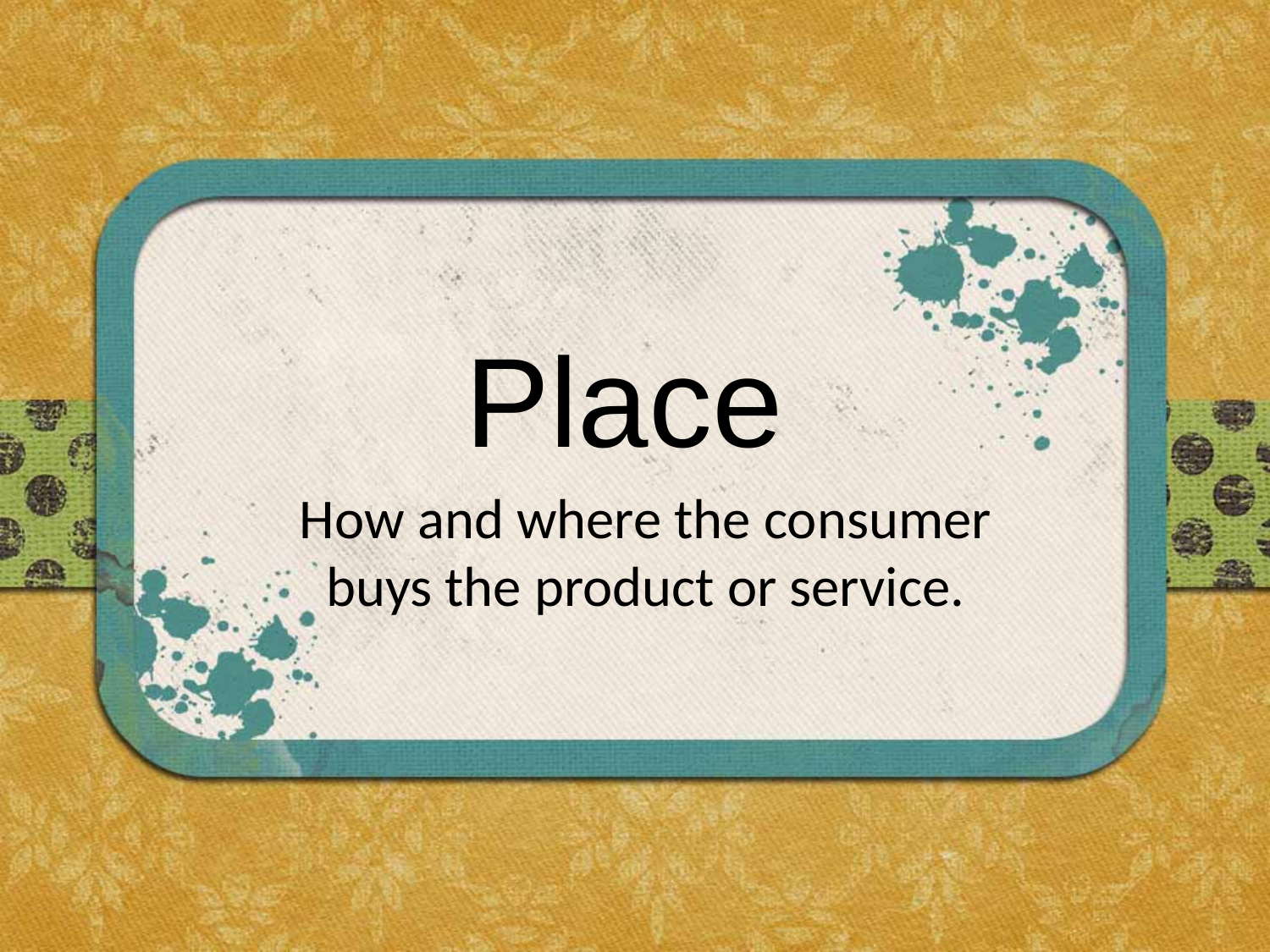

# Place
How and where the consumer buys the product or service.